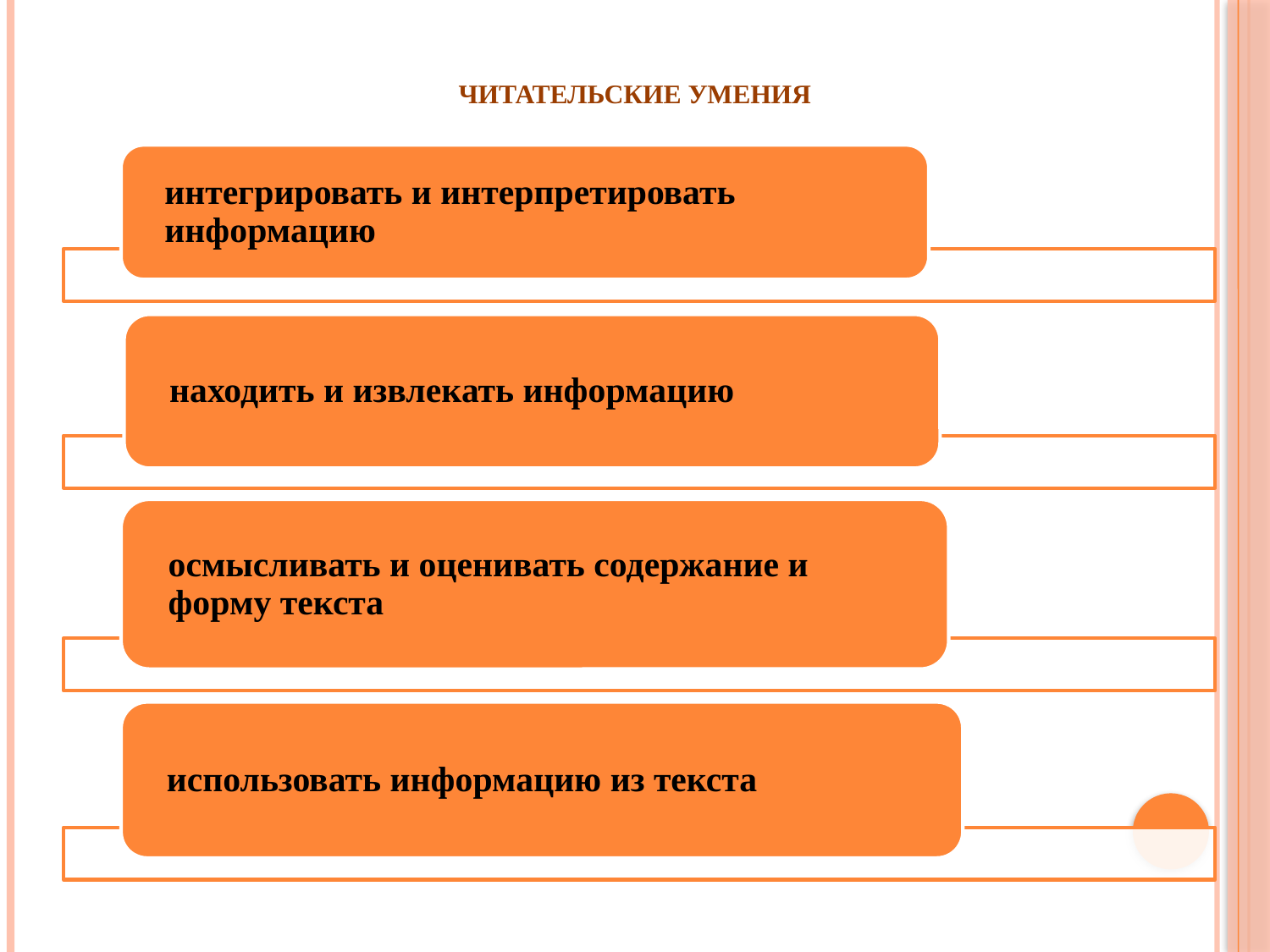

# Читательские умения
интегрировать и интерпретировать информацию
находить и извлекать информацию
осмысливать и оценивать содержание и форму текста
использовать информацию из текста